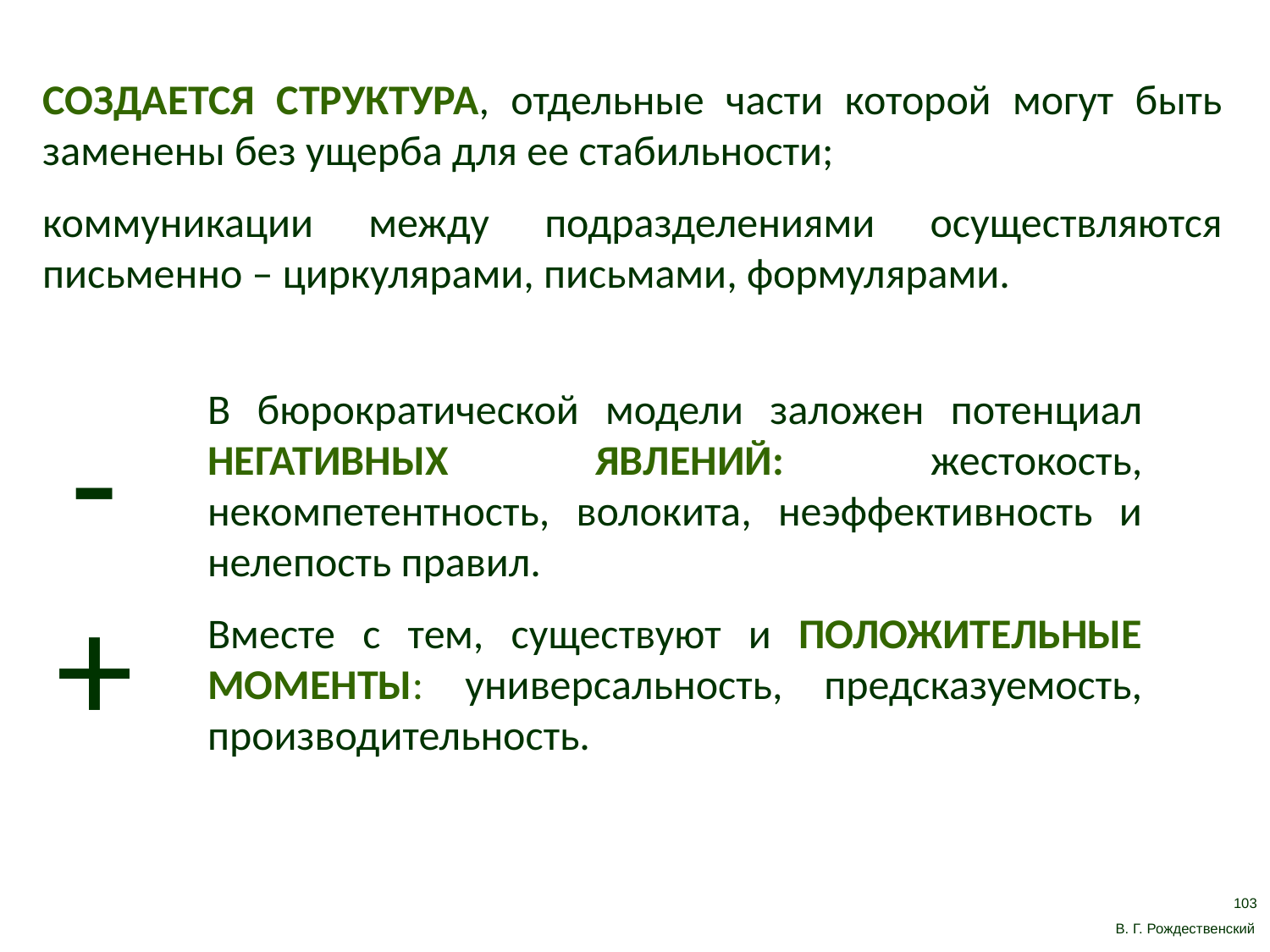

СОЗДАЕТСЯ СТРУКТУРА, отдельные части которой могут быть заменены без ущерба для ее стабильности;

коммуникации между подразделениями осуществляются письменно – циркулярами, письмами, формулярами.
-
+
В бюрократической модели заложен потенциал НЕГАТИВНЫХ ЯВЛЕНИЙ: жестокость, некомпетентность, волокита, неэффективность и нелепость правил.

Вместе с тем, существуют и ПОЛОЖИТЕЛЬНЫЕ МОМЕНТЫ: универсальность, предсказуемость, производительность.
103
В. Г. Рождественский